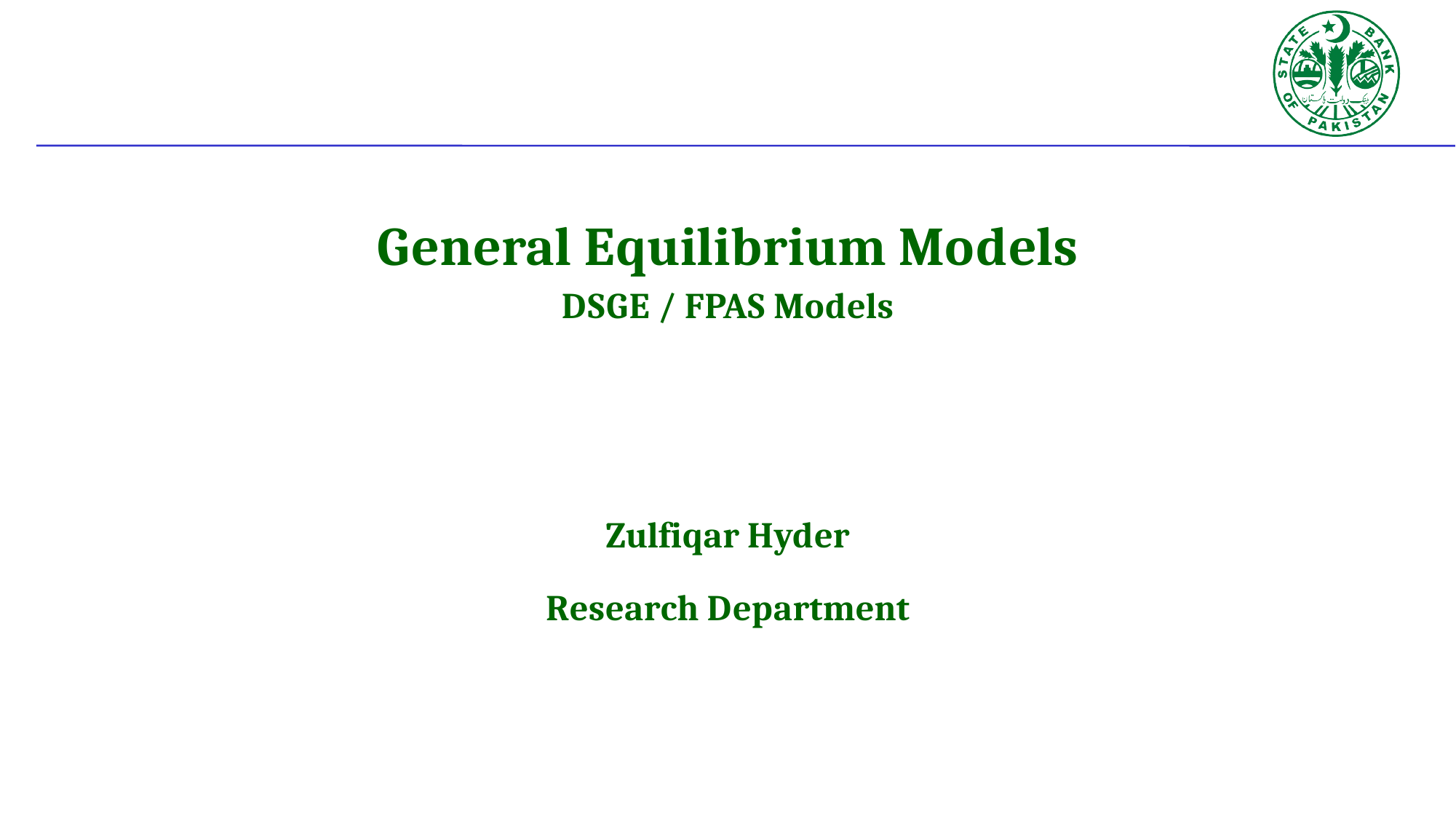

General Equilibrium Models
DSGE / FPAS Models
Zulfiqar Hyder
Research Department